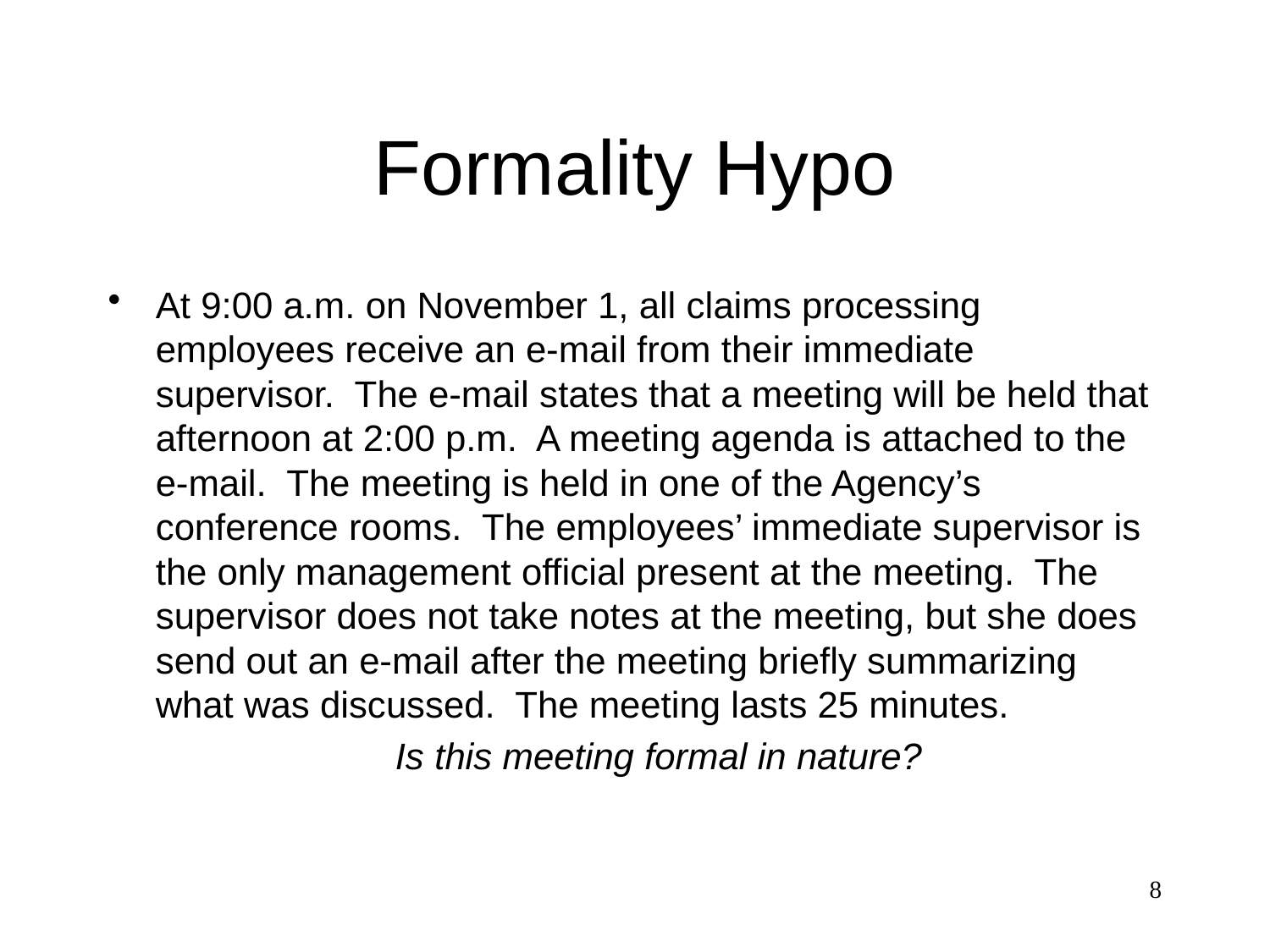

# Formality Hypo
At 9:00 a.m. on November 1, all claims processing employees receive an e-mail from their immediate supervisor.  The e-mail states that a meeting will be held that afternoon at 2:00 p.m.  A meeting agenda is attached to the e-mail.  The meeting is held in one of the Agency’s conference rooms.  The employees’ immediate supervisor is the only management official present at the meeting.  The supervisor does not take notes at the meeting, but she does send out an e-mail after the meeting briefly summarizing what was discussed.  The meeting lasts 25 minutes.
	Is this meeting formal in nature?
8